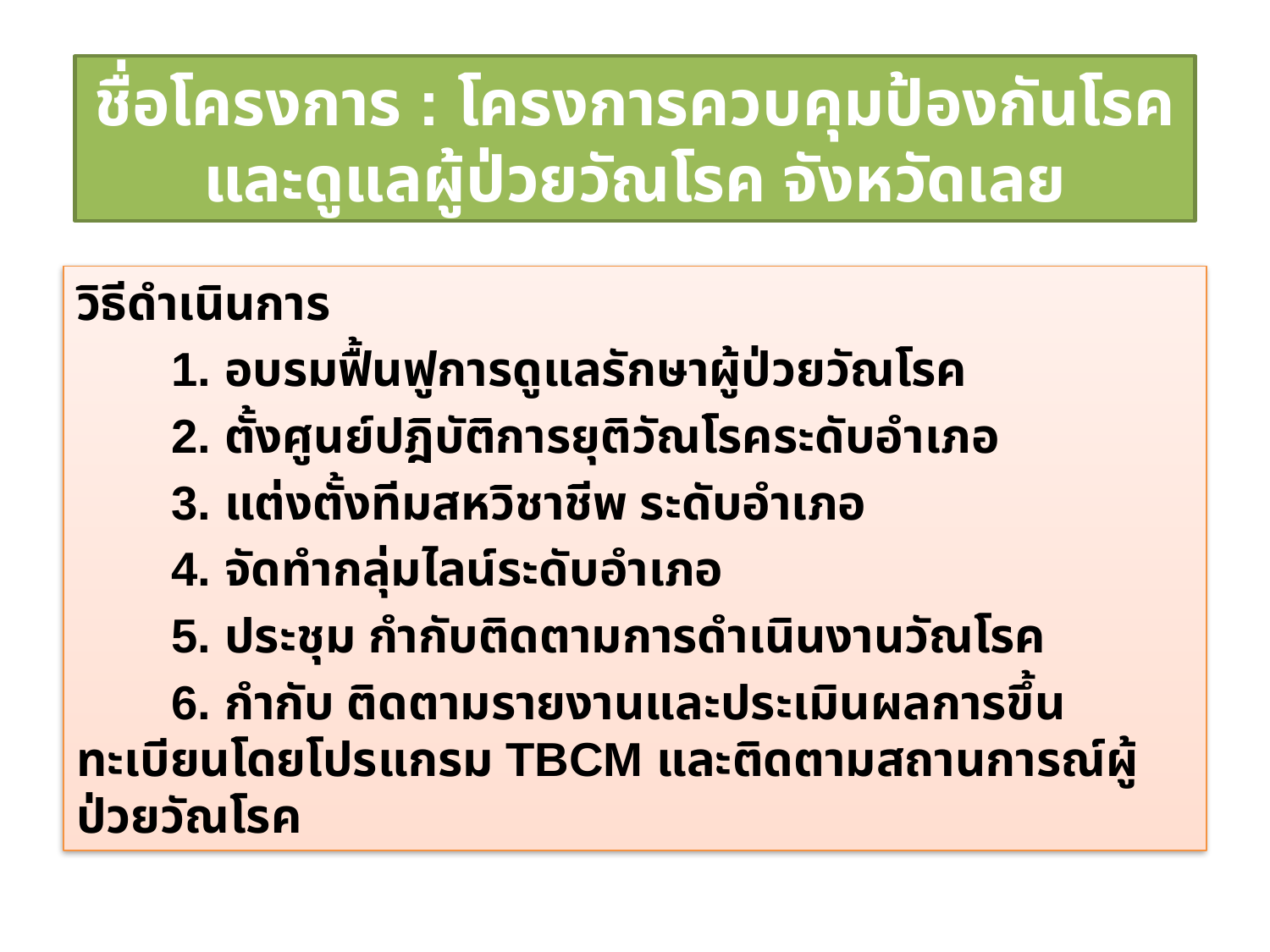

ชื่อโครงการ : โครงการควบคุมป้องกันโรคและดูแลผู้ป่วยวัณโรค จังหวัดเลย
วิธีดำเนินการ
	1. อบรมฟื้นฟูการดูแลรักษาผู้ป่วยวัณโรค
	2. ตั้งศูนย์ปฎิบัติการยุติวัณโรคระดับอำเภอ
	3. แต่งตั้งทีมสหวิชาชีพ ระดับอำเภอ
	4. จัดทำกลุ่มไลน์ระดับอำเภอ
	5. ประชุม กำกับติดตามการดำเนินงานวัณโรค
	6. กำกับ ติดตามรายงานและประเมินผลการขึ้นทะเบียนโดยโปรแกรม TBCM และติดตามสถานการณ์ผู้ป่วยวัณโรค